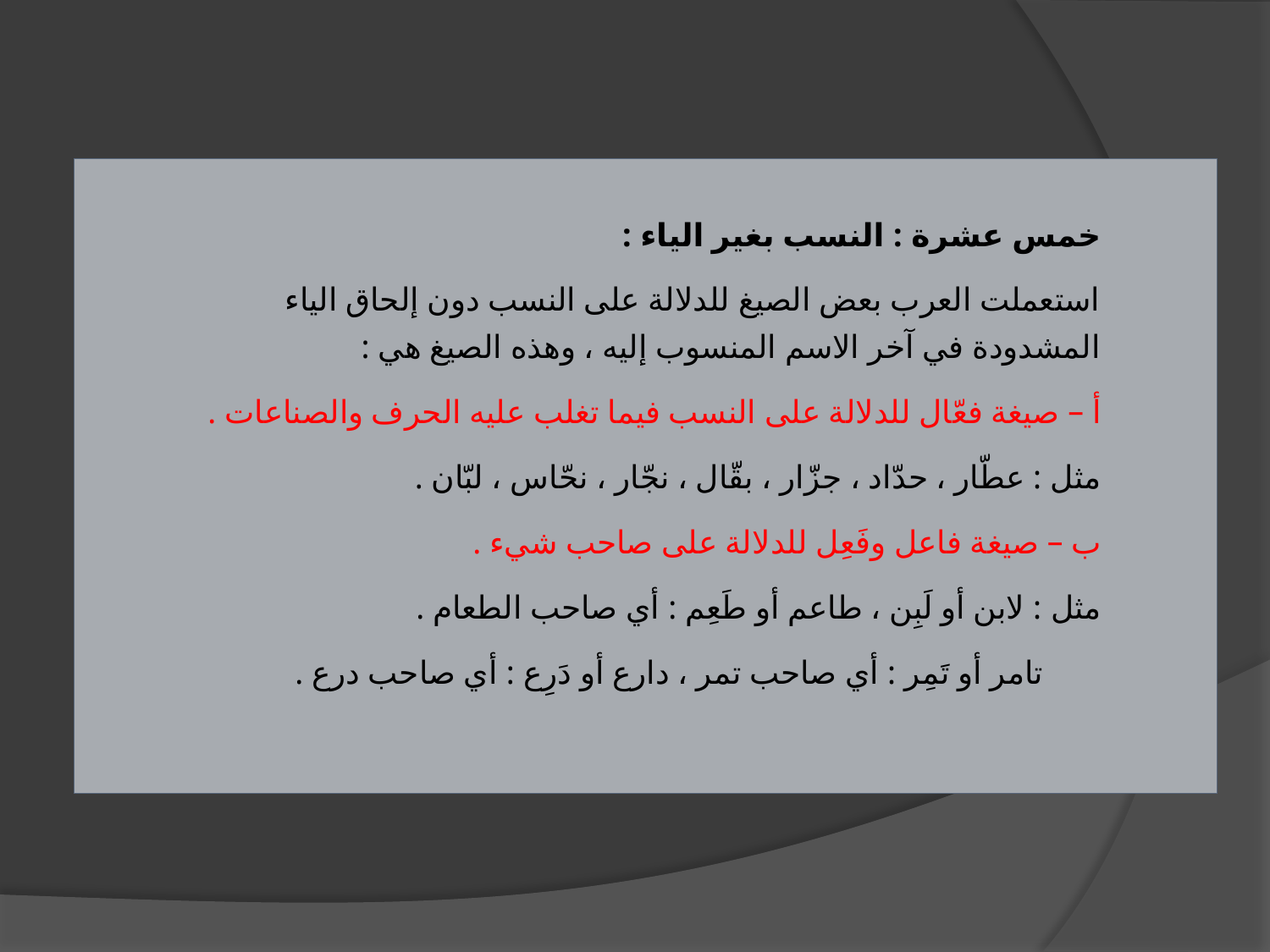

| خمس عشرة : النسب بغير الياء : استعملت العرب بعض الصيغ للدلالة على النسب دون إلحاق الياء المشدودة في آخر الاسم المنسوب إليه ، وهذه الصيغ هي : أ – صيغة فعّال للدلالة على النسب فيما تغلب عليه الحرف والصناعات . مثل : عطّار ، حدّاد ، جزّار ، بقّال ، نجّار ، نحّاس ، لبّان . ب – صيغة فاعل وفَعِل للدلالة على صاحب شيء . مثل : لابن أو لَبِن ، طاعم أو طَعِم : أي صاحب الطعام .        تامر أو تَمِر : أي صاحب تمر ، دارع أو دَرِع : أي صاحب درع . |
| --- |